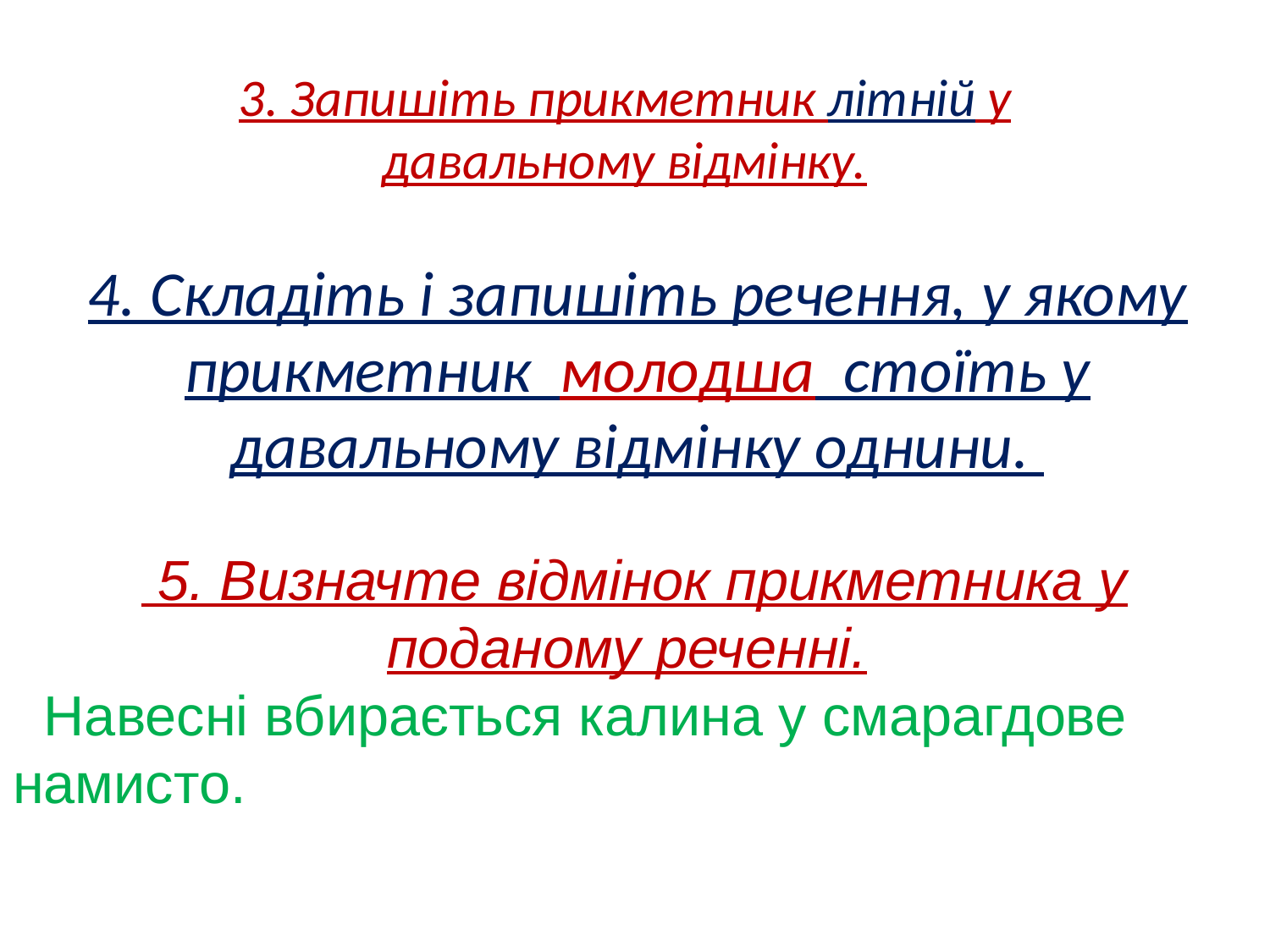

# 3. Запишіть прикметник літній у давальному відмінку.
4. Складіть і запишіть речення, у якому прикметник  молодша  стоїть у давальному відмінку однини.
 5. Визначте відмінок прикметника у поданому реченні.
  Навесні вбирається калина у смарагдове    намисто.